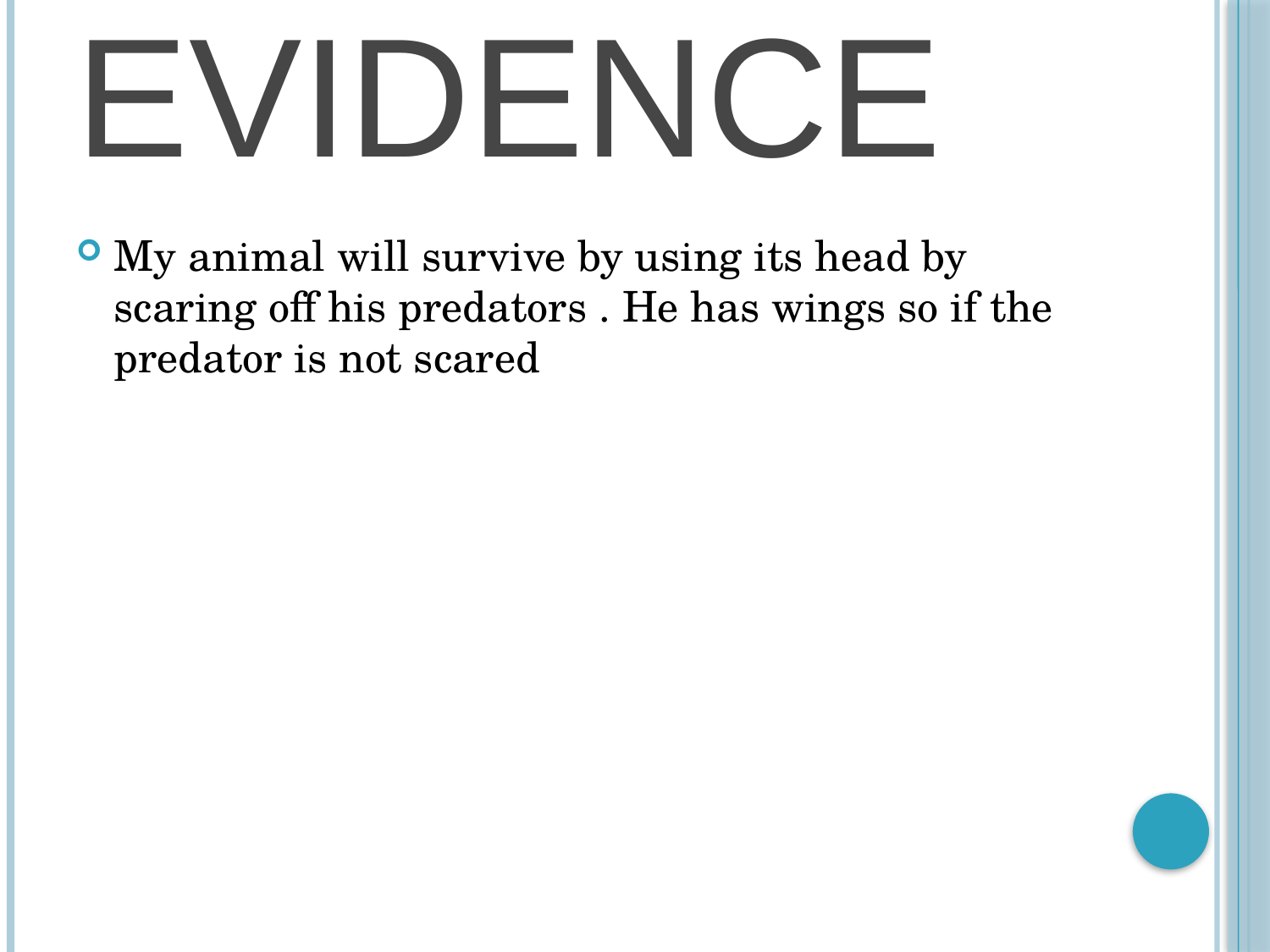

# Evidence
My animal will survive by using its head by scaring off his predators . He has wings so if the predator is not scared